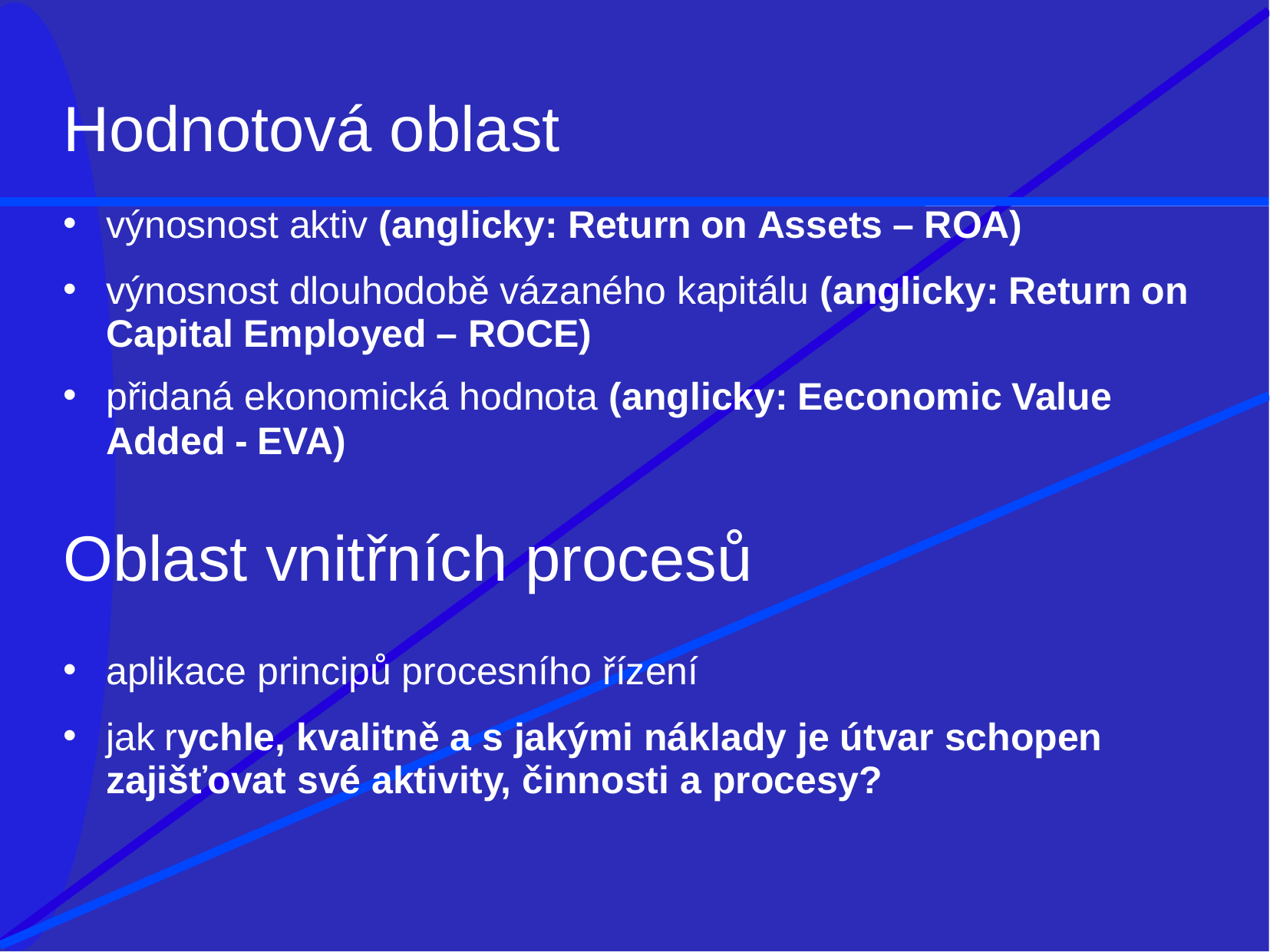

# Hodnotová oblast
výnosnost aktiv (anglicky: Return on Assets – ROA)
výnosnost dlouhodobě vázaného kapitálu (anglicky: Return on Capital Employed – ROCE)
přidaná ekonomická hodnota (anglicky: Eeconomic Value
Added - EVA)

Oblast vnitřních procesů
aplikace principů procesního řízení
jak rychle, kvalitně a s jakými náklady je útvar schopen zajišťovat své aktivity, činnosti a procesy?